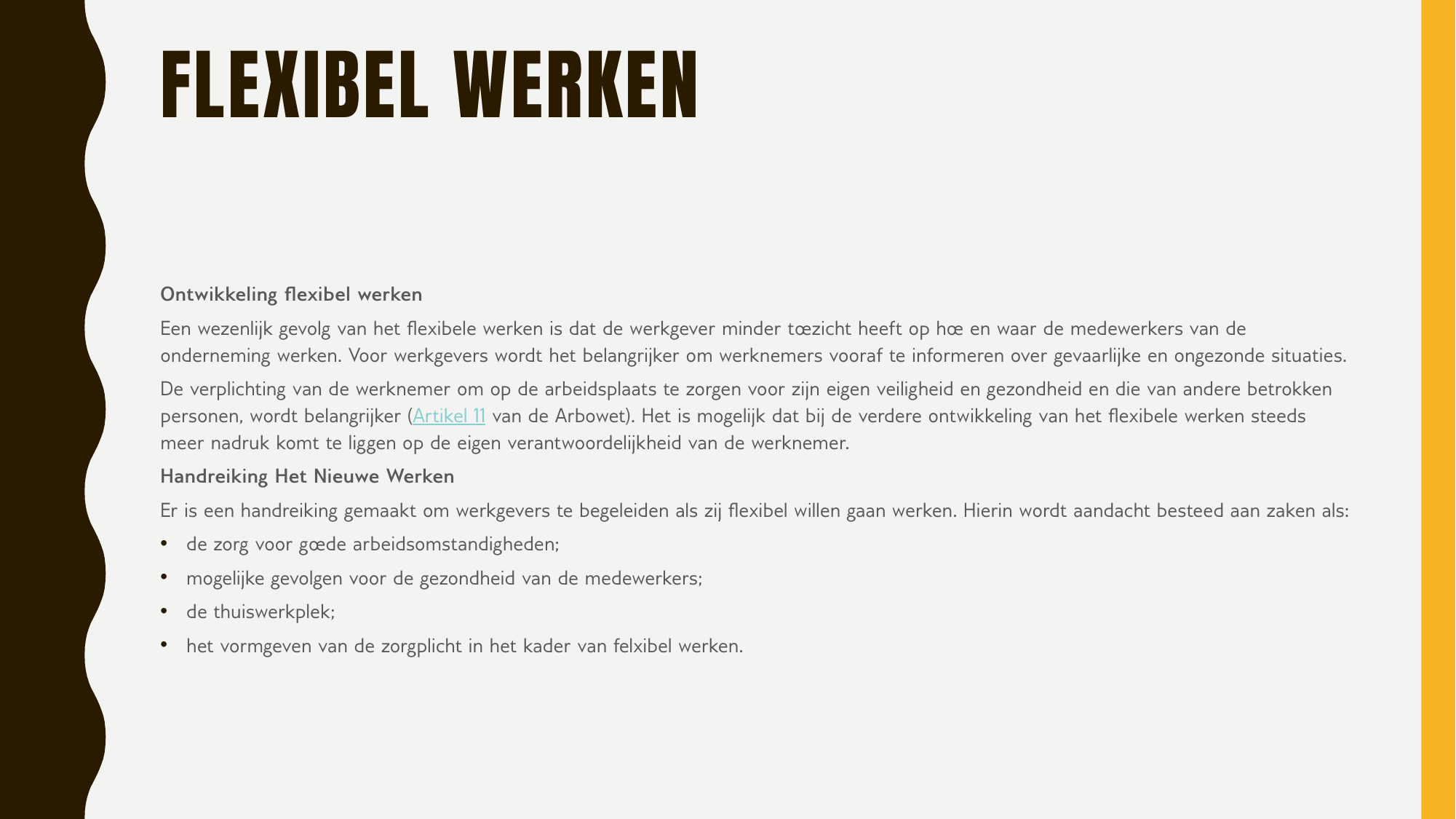

# Flexibel werken
Ontwikkeling flexibel werken
Een wezenlijk gevolg van het flexibele werken is dat de werkgever minder toezicht heeft op hoe en waar de medewerkers van de onderneming werken. Voor werkgevers wordt het belangrijker om werknemers vooraf te informeren over gevaarlijke en ongezonde situaties.
De verplichting van de werknemer om op de arbeidsplaats te zorgen voor zijn eigen veiligheid en gezondheid en die van andere betrokken personen, wordt belangrijker (Artikel 11 van de Arbowet). Het is mogelijk dat bij de verdere ontwikkeling van het flexibele werken steeds meer nadruk komt te liggen op de eigen verantwoordelijkheid van de werknemer.
Handreiking Het Nieuwe Werken
Er is een handreiking gemaakt om werkgevers te begeleiden als zij flexibel willen gaan werken. Hierin wordt aandacht besteed aan zaken als:
de zorg voor goede arbeidsomstandigheden;
mogelijke gevolgen voor de gezondheid van de medewerkers;
de thuiswerkplek;
het vormgeven van de zorgplicht in het kader van felxibel werken.